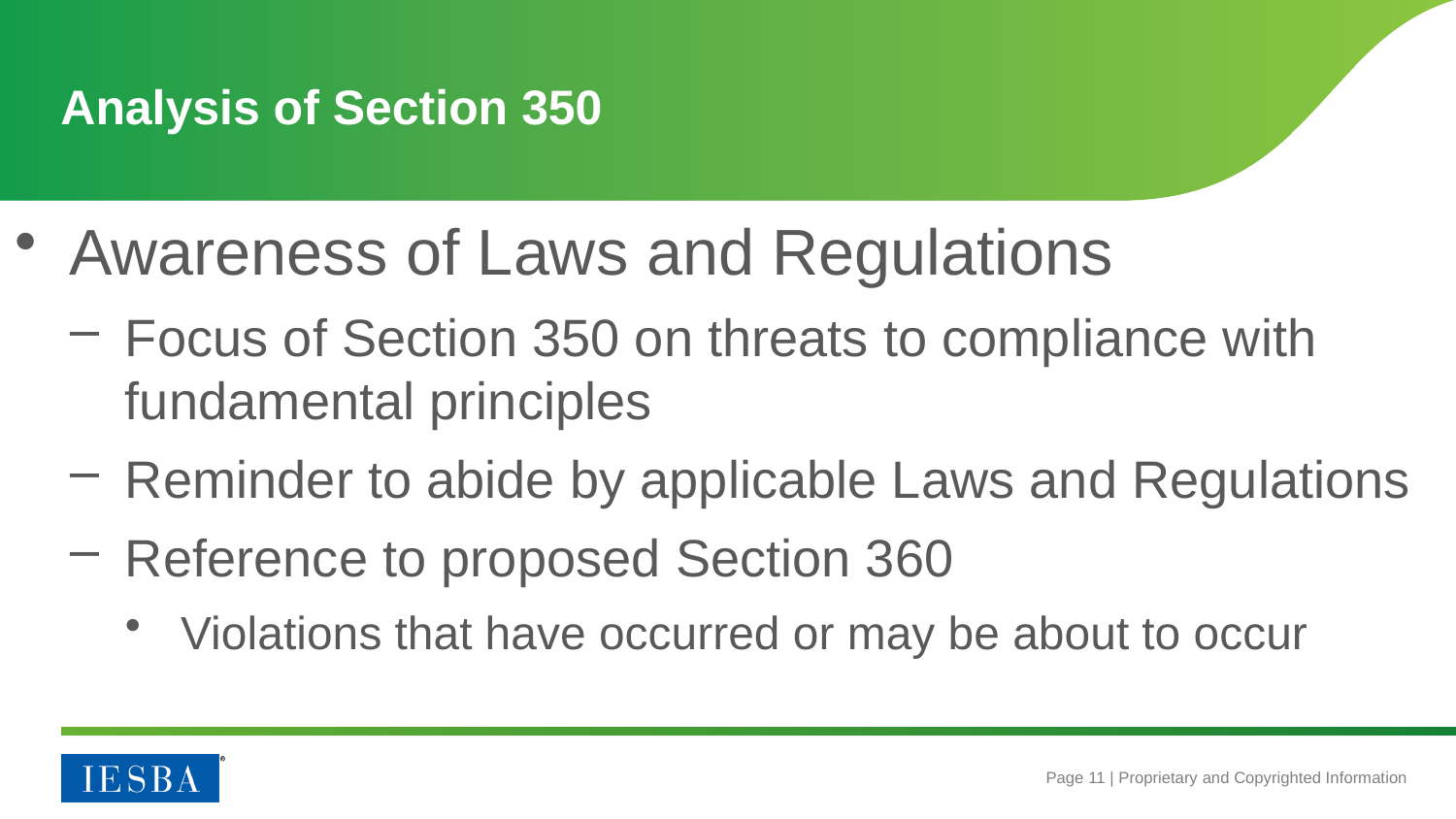

# Analysis of Section 350
Awareness of Laws and Regulations
Focus of Section 350 on threats to compliance with fundamental principles
Reminder to abide by applicable Laws and Regulations
Reference to proposed Section 360
Violations that have occurred or may be about to occur